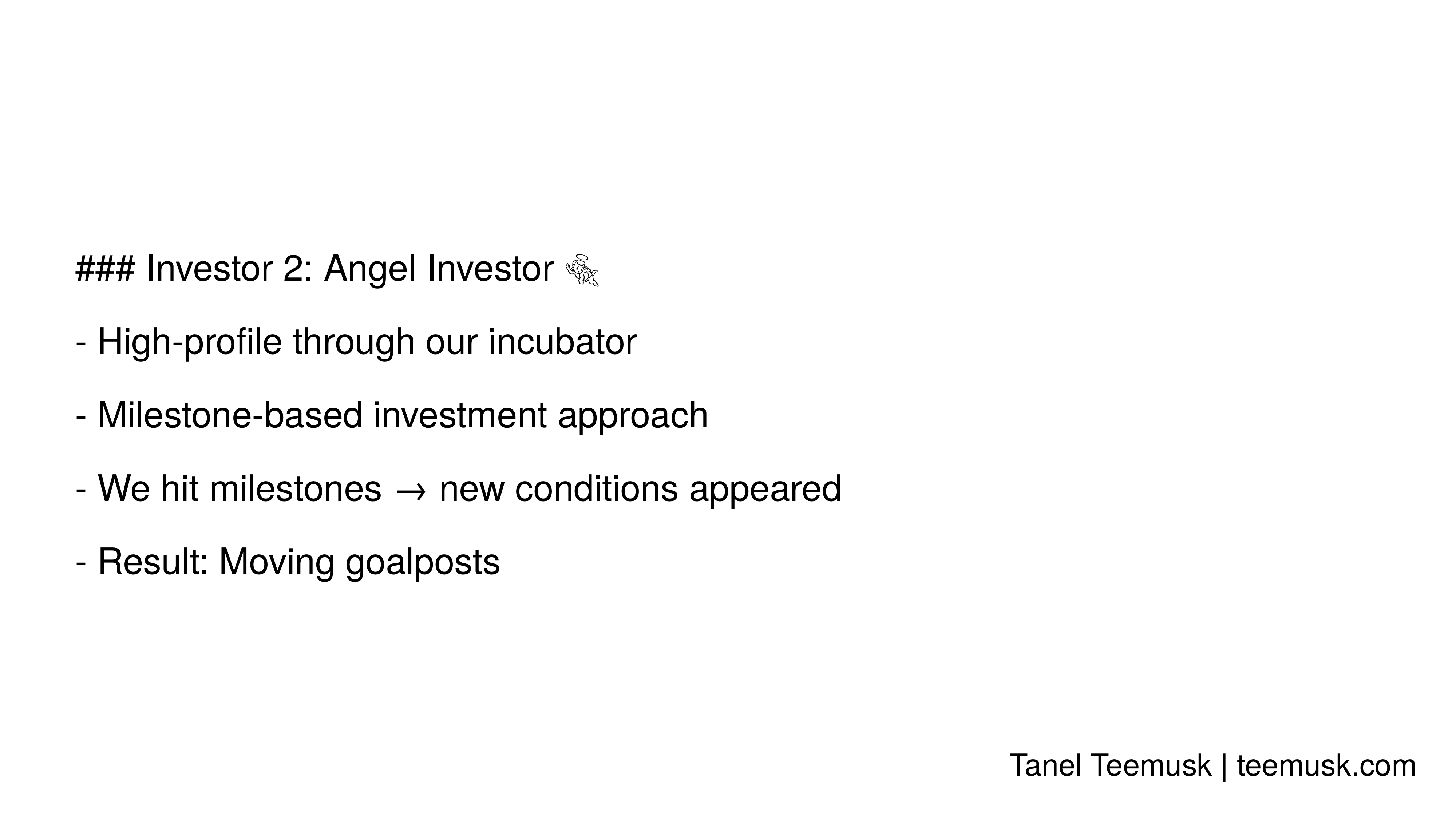

### Investor 2: Angel Investor 👼
- High-profile through our incubator
- Milestone-based investment approach
- We hit milestones → new conditions appeared
- Result: Moving goalposts
Tanel Teemusk | teemusk.com